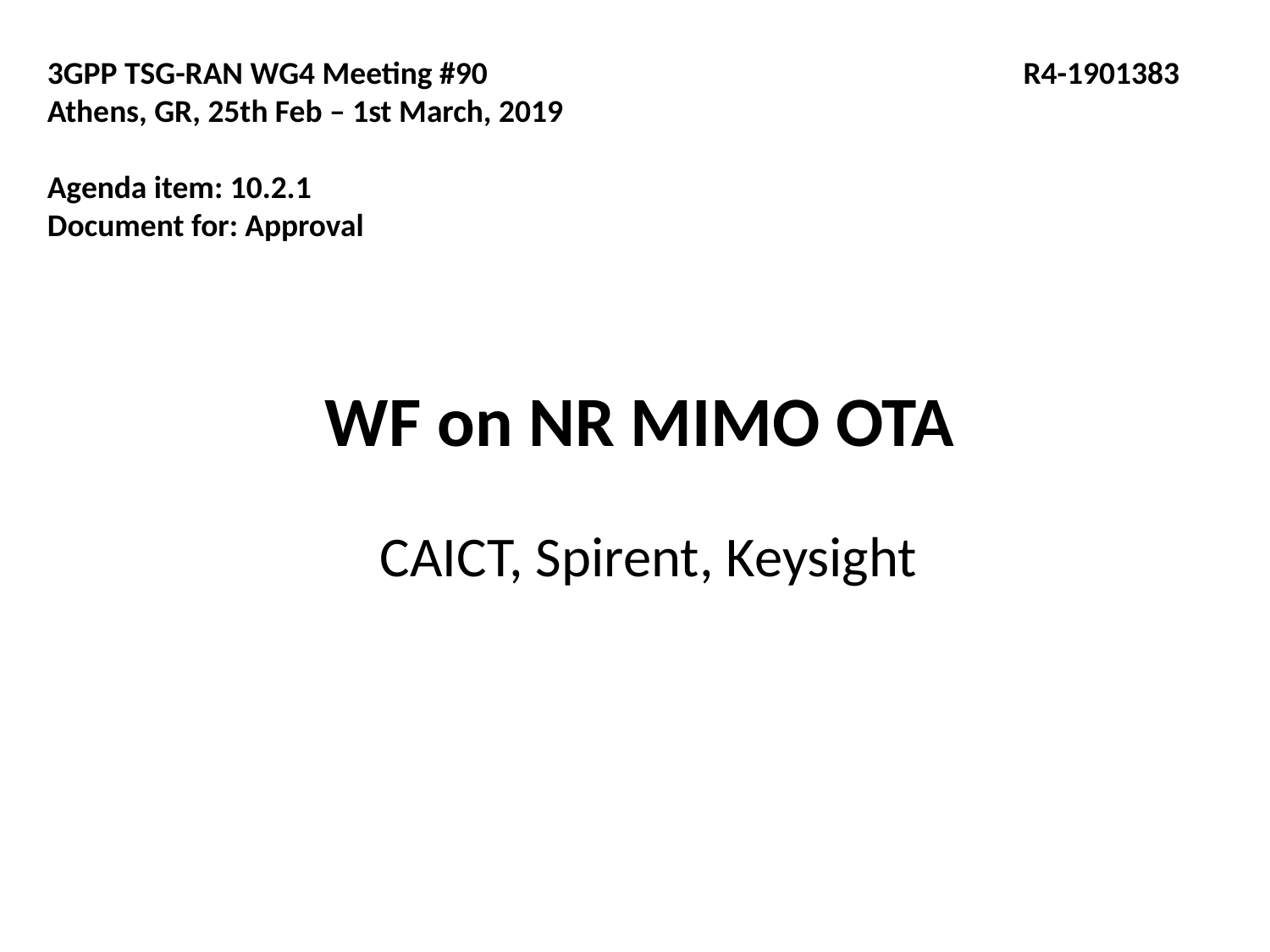

3GPP TSG-RAN WG4 Meeting #90	                                                                 R4-1901383
Athens, GR, 25th Feb – 1st March, 2019

Agenda item: 10.2.1
Document for: Approval

# WF on NR MIMO OTA
CAICT, Spirent, Keysight